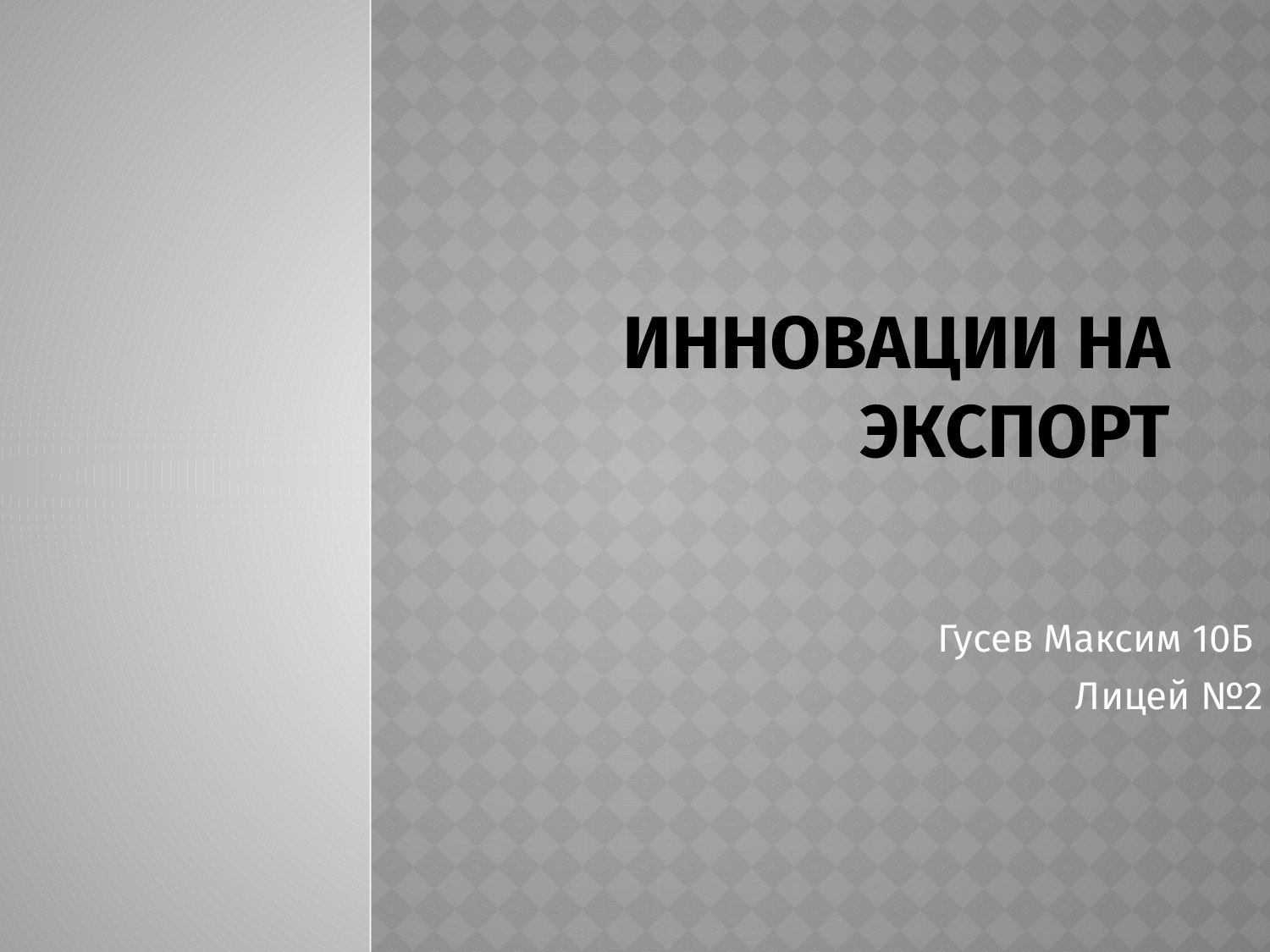

# Инновации на экспорт
Гусев Максим 10Б
Лицей №2